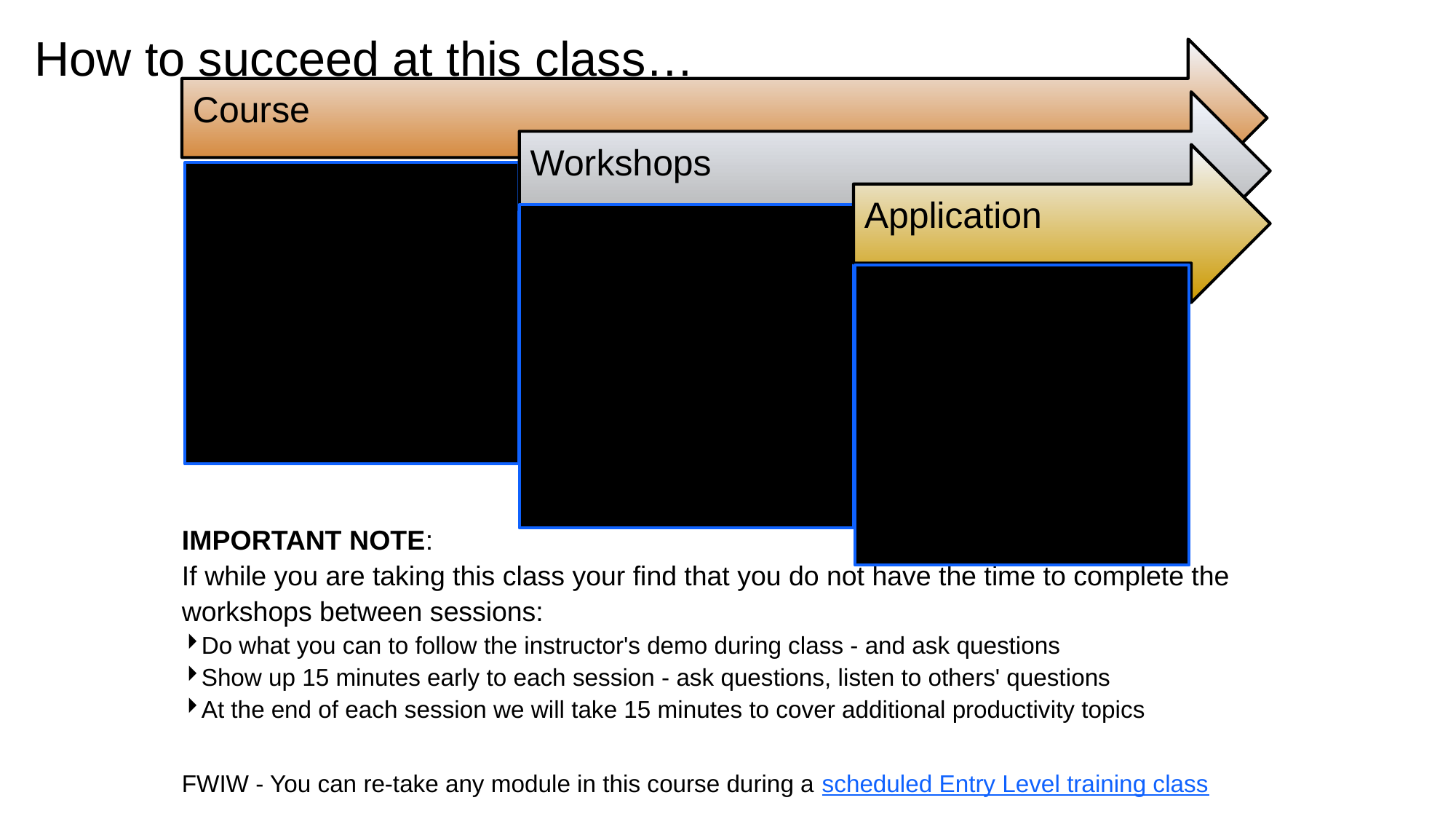

Course
1. Attend class:
  - Ask questions
  - Follow the product workflow
  - Identify the terms, concepts & vocabulary - and relate the IDz tools/techniques to ISPF
  - Discover the productivity features
Workshops
2. Do the exercises in Labs.pdf:
  - Iterate thru the workflow and practice the tool navigation (build eclipse muscle memory)
 - Commit the U.I. and product layout to memory
- Explore features both covered and not covered during class
Application
3. Apply the techniques to your App-Dev projects:
  - Master the product workflow & navigation
  - Gain more productivity and speed over time, and use the features to improve application quality
# How to succeed at this class…

IMPORTANT NOTE:
If while you are taking this class your find that you do not have the time to complete the workshops between sessions:
Do what you can to follow the instructor's demo during class - and ask questions
Show up 15 minutes early to each session - ask questions, listen to others' questions
At the end of each session we will take 15 minutes to cover additional productivity topics

FWIW - You can re-take any module in this course during a scheduled Entry Level training class